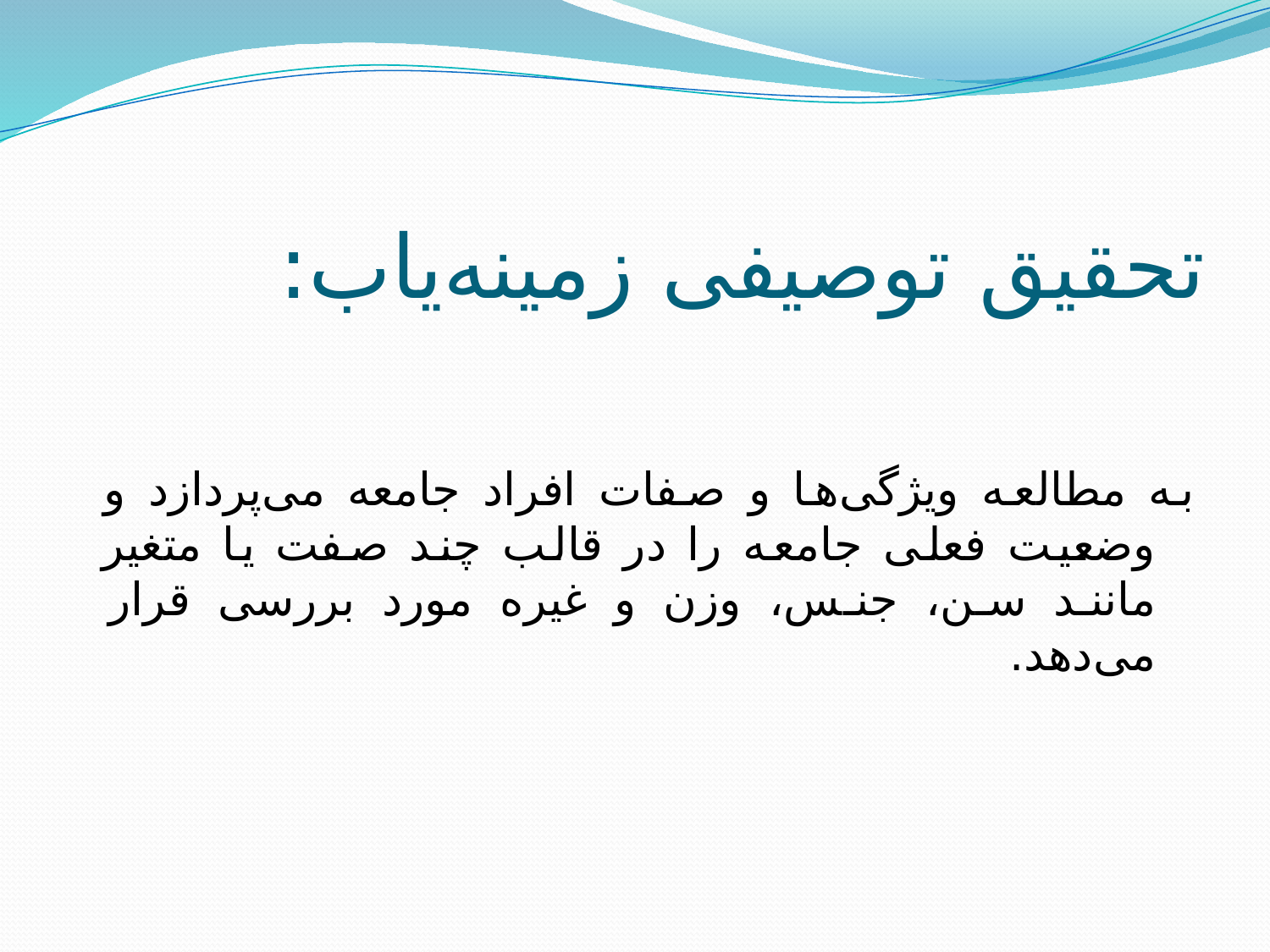

# تحقیق توصیفی زمینه‌یاب:
به مطالعه ویژگی‌ها و صفات افراد جامعه می‌پردازد و وضعیت فعلی جامعه را در قالب چند صفت یا متغیر مانند سن، جنس، وزن و غیره مورد بررسی قرار می‌دهد.